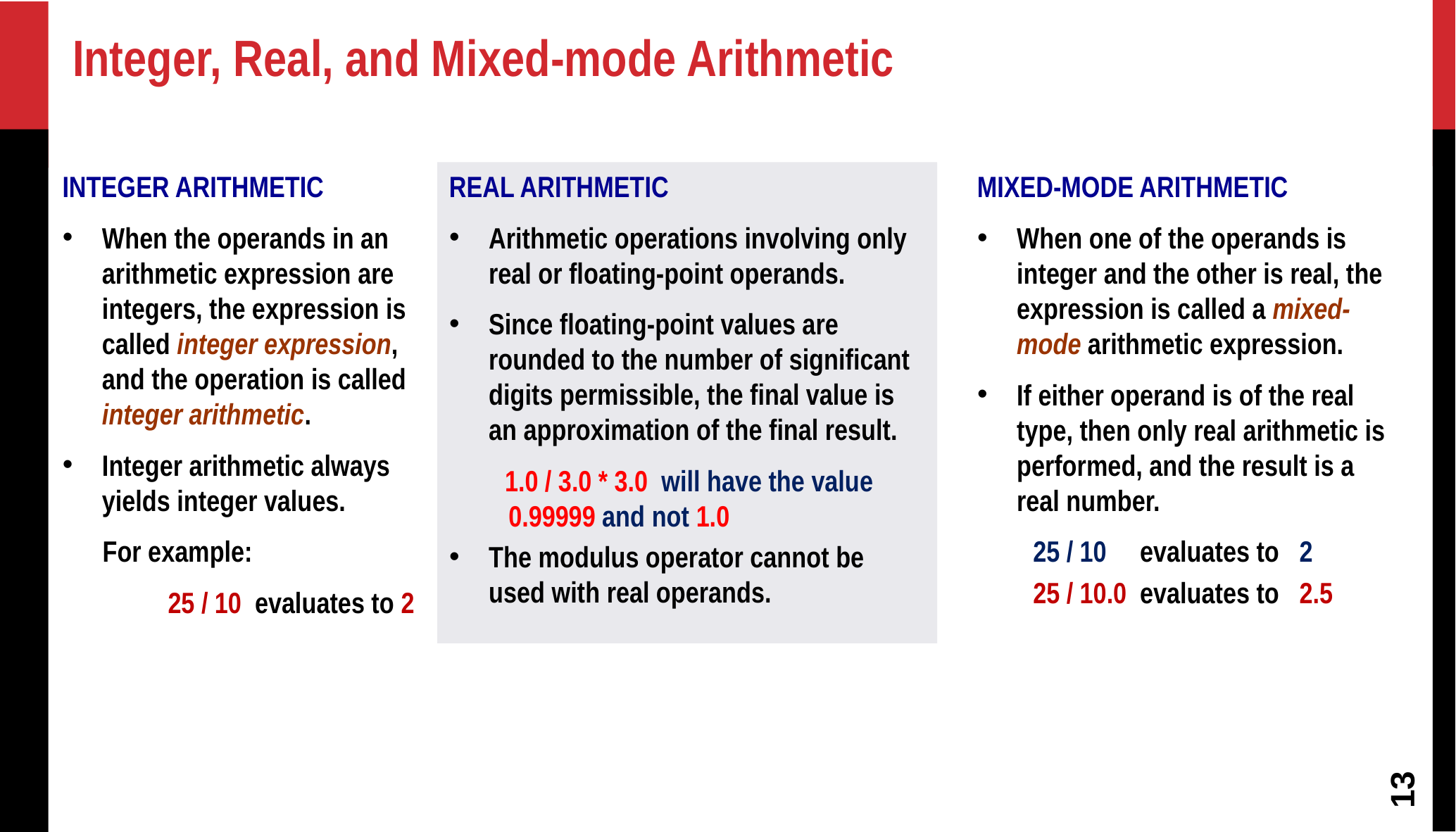

Integer, Real, and Mixed-mode Arithmetic
INTEGER ARITHMETIC
When the operands in an arithmetic expression are integers, the expression is called integer expression, and the operation is called integer arithmetic.
Integer arithmetic always yields integer values.
      For example:
	25 / 10  evaluates to 2

REAL ARITHMETIC
Arithmetic operations involving only real or floating-point operands.
Since floating-point values are rounded to the number of significant digits permissible, the final value is an approximation of the final result.
   1.0 / 3.0 * 3.0  will have the value 0.99999 and not 1.0
The modulus operator cannot be used with real operands.

MIXED-MODE ARITHMETIC
When one of the operands is integer and the other is real, the expression is called a mixed-mode arithmetic expression.
If either operand is of the real type, then only real arithmetic is performed, and the result is a real number.
   25 / 10     evaluates to   2
   25 / 10.0  evaluates to   2.5
13